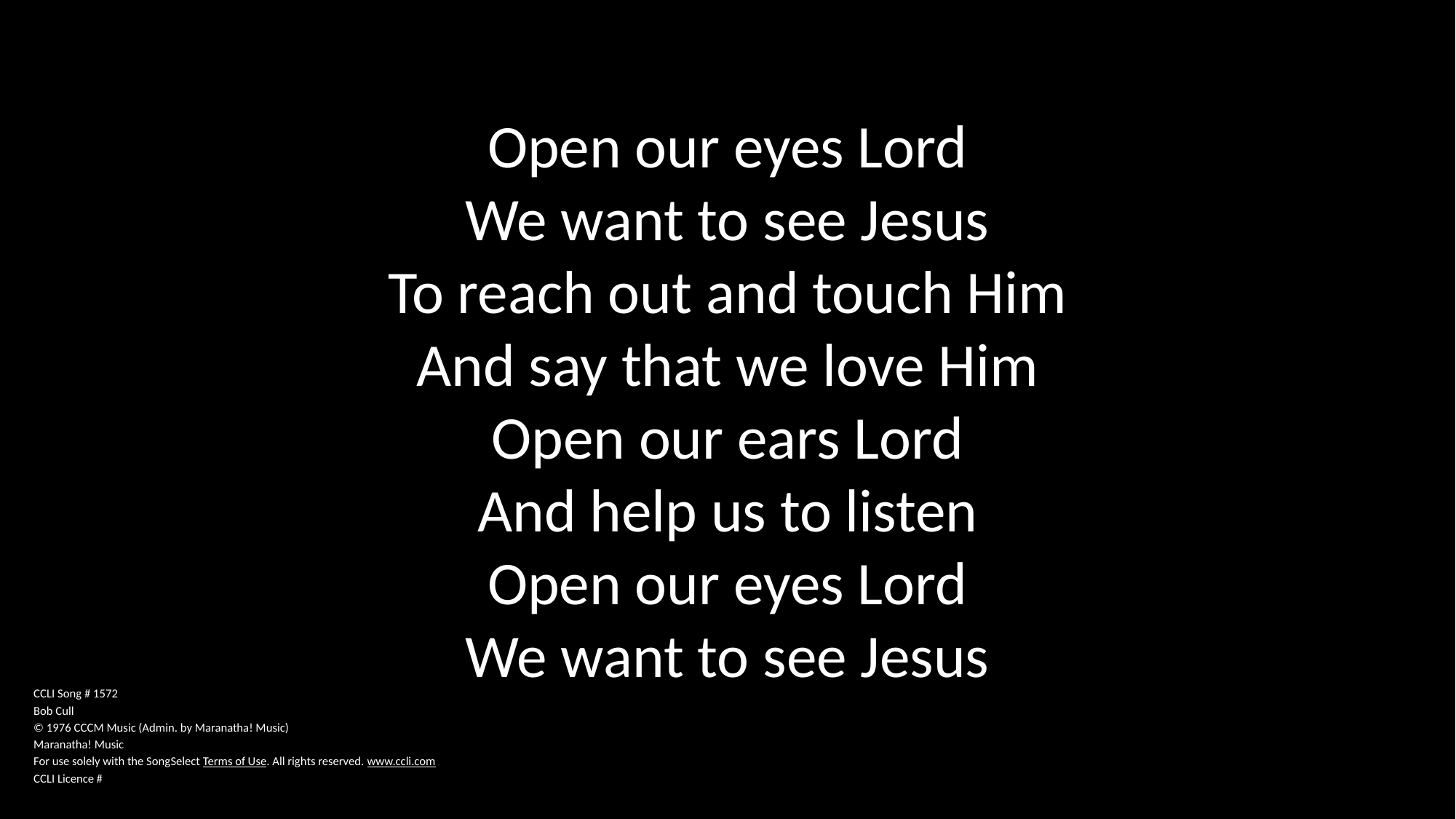

Open our eyes Lord
We want to see Jesus
To reach out and touch Him
And say that we love Him
Open our ears Lord
And help us to listen
Open our eyes Lord
We want to see Jesus

CCLI Song # 1572
Bob Cull
© 1976 CCCM Music (Admin. by Maranatha! Music)
Maranatha! Music
For use solely with the SongSelect Terms of Use. All rights reserved. www.ccli.com
CCLI Licence #